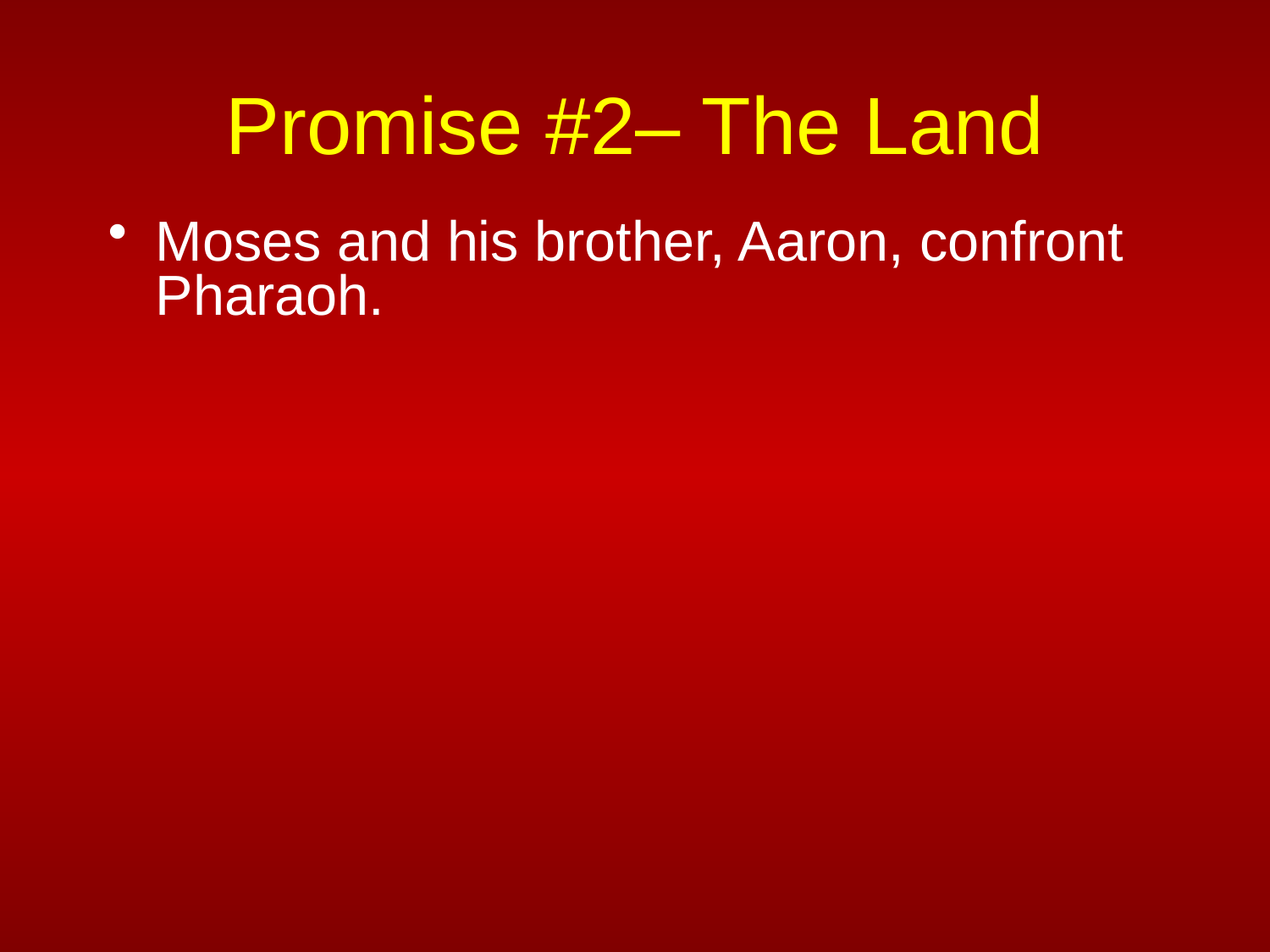

# Promise #2– The Land
Moses and his brother, Aaron, confront Pharaoh.